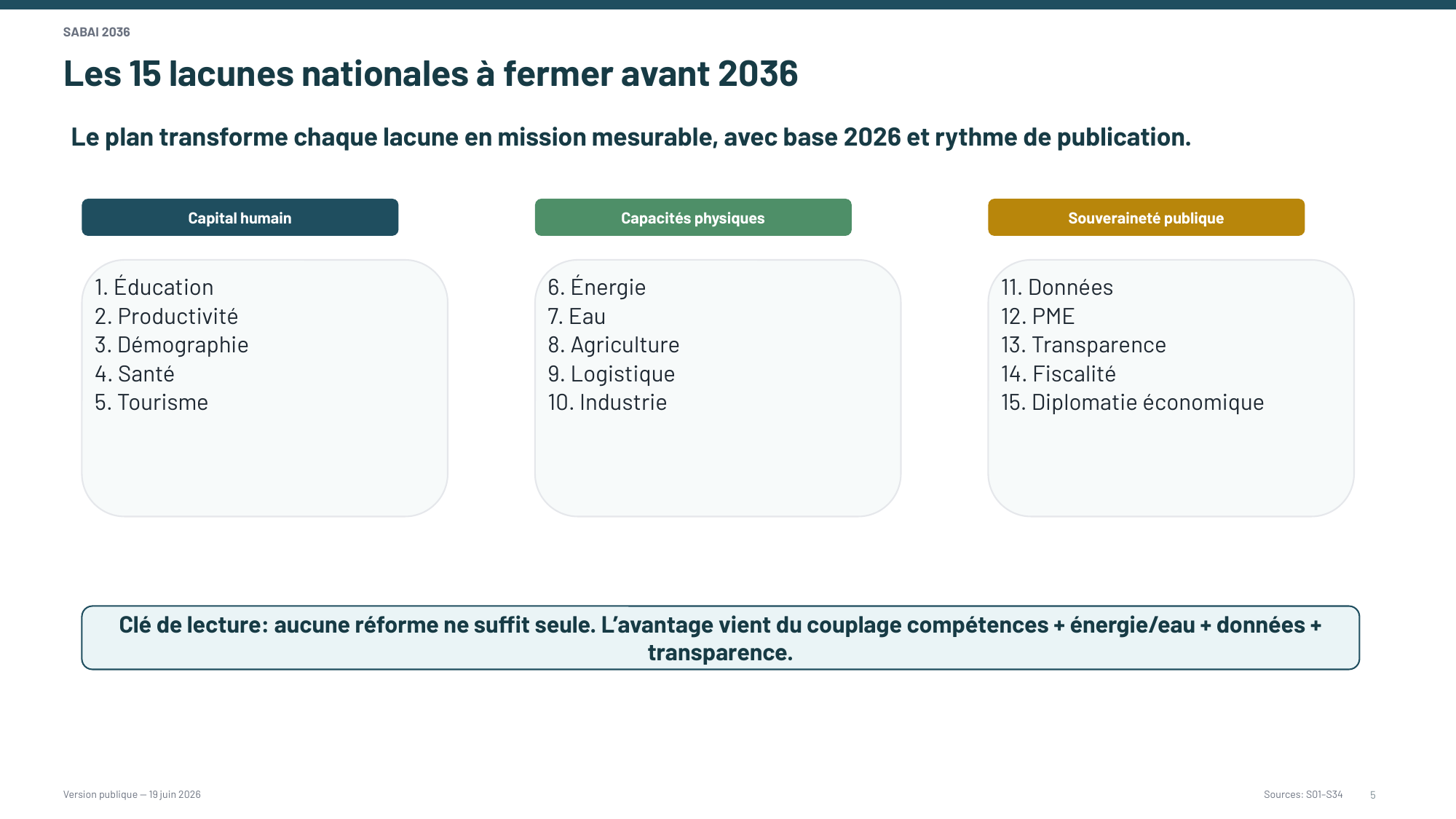

SABAI 2036
Les 15 lacunes nationales à fermer avant 2036
Le plan transforme chaque lacune en mission mesurable, avec base 2026 et rythme de publication.
Capital humain
Capacités physiques
Souveraineté publique
1. Éducation
2. Productivité
3. Démographie
4. Santé
5. Tourisme
6. Énergie
7. Eau
8. Agriculture
9. Logistique
10. Industrie
11. Données
12. PME
13. Transparence
14. Fiscalité
15. Diplomatie économique
Clé de lecture: aucune réforme ne suffit seule. L’avantage vient du couplage compétences + énergie/eau + données + transparence.
5
Version publique — 19 juin 2026
Sources: S01–S34